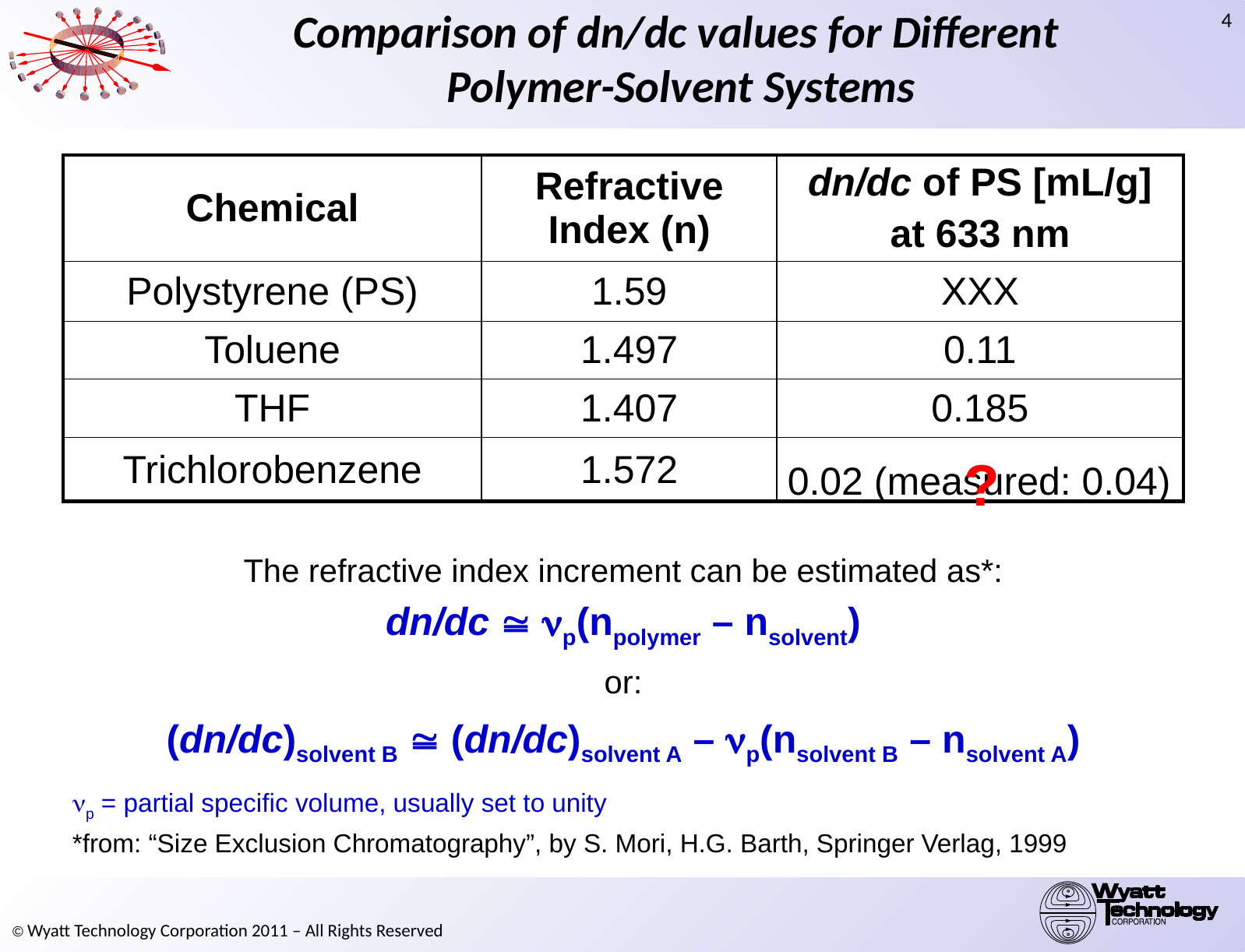

# Comparison of dn/dc values for Different Polymer-Solvent Systems
| Chemical | Refractive Index (n) | dn/dc of PS [mL/g] at 633 nm |
| --- | --- | --- |
| Polystyrene (PS) | 1.59 | XXX |
| Toluene | 1.497 | 0.11 |
| THF | 1.407 | 0.185 |
| Trichlorobenzene | 1.572 |  |
?
0.02 (measured: 0.04)
The refractive index increment can be estimated as*:
dn/dc ≅ νp(npolymer – nsolvent)
or:
(dn/dc)solvent B ≅ (dn/dc)solvent A – νp(nsolvent B – nsolvent A)
νp = partial specific volume, usually set to unity
*from: “Size Exclusion Chromatography”, by S. Mori, H.G. Barth, Springer Verlag, 1999